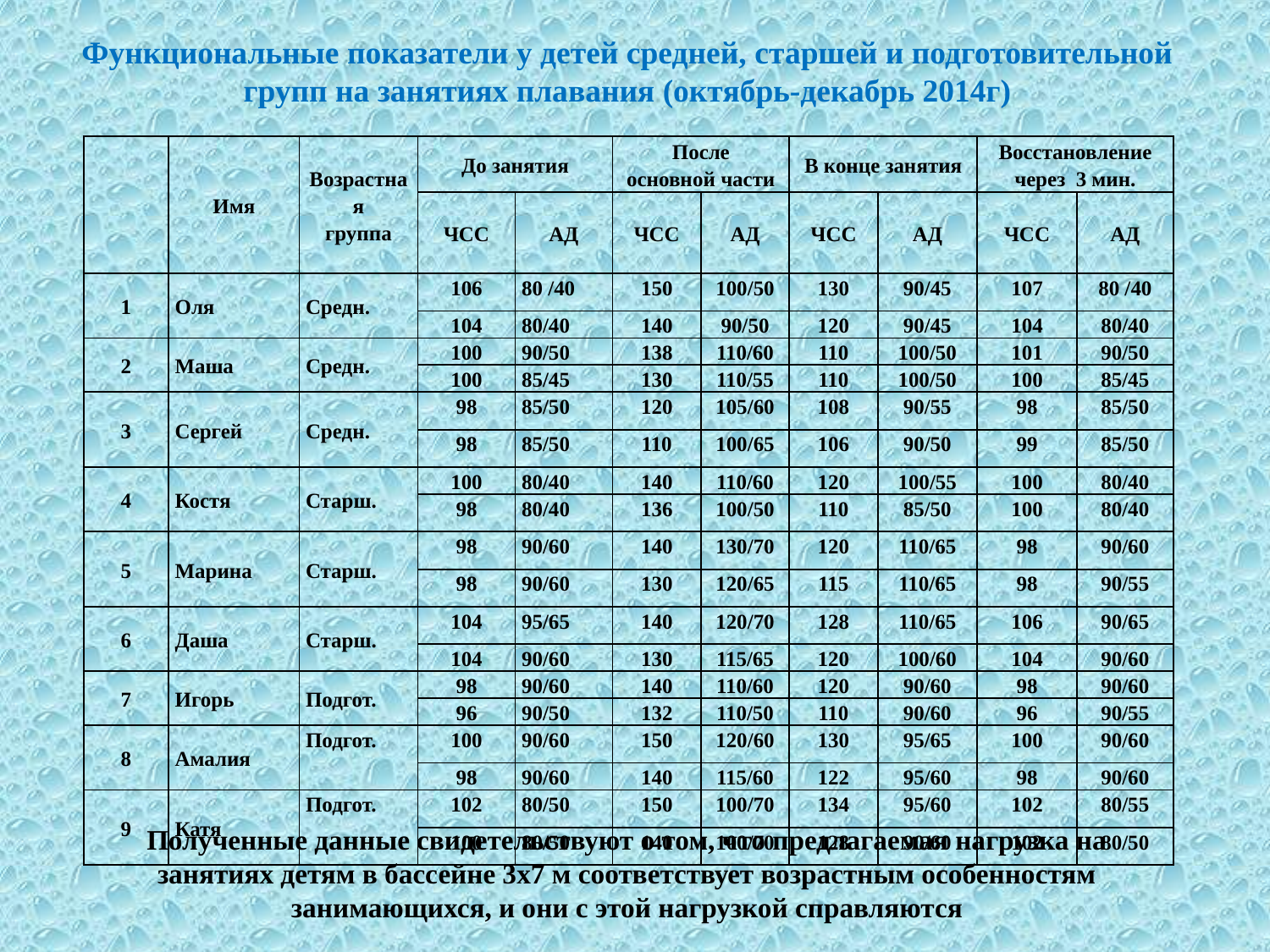

Функциональные показатели у детей средней, старшей и подготовительной групп на занятиях плавания (октябрь-декабрь 2014г)
|  | Имя | Возрастная группа | До занятия |  | После основной части |  | В конце занятия |  | Восстановление через 3 мин. |  |
| --- | --- | --- | --- | --- | --- | --- | --- | --- | --- | --- |
|  |  |  | ЧСС | АД | ЧСС | АД | ЧСС | АД | ЧСС | АД |
| 1 | Оля | Средн. | 106 | 80 /40 | 150 | 100/50 | 130 | 90/45 | 107 | 80 /40 |
|  |  |  | 104 | 80/40 | 140 | 90/50 | 120 | 90/45 | 104 | 80/40 |
| 2 | Маша | Средн. | 100 | 90/50 | 138 | 110/60 | 110 | 100/50 | 101 | 90/50 |
|  |  |  | 100 | 85/45 | 130 | 110/55 | 110 | 100/50 | 100 | 85/45 |
| 3 | Сергей | Средн. | 98 | 85/50 | 120 | 105/60 | 108 | 90/55 | 98 | 85/50 |
|  |  |  | 98 | 85/50 | 110 | 100/65 | 106 | 90/50 | 99 | 85/50 |
| 4 | Костя | Старш. | 100 | 80/40 | 140 | 110/60 | 120 | 100/55 | 100 | 80/40 |
|  |  |  | 98 | 80/40 | 136 | 100/50 | 110 | 85/50 | 100 | 80/40 |
| 5 | Марина | Старш. | 98 | 90/60 | 140 | 130/70 | 120 | 110/65 | 98 | 90/60 |
|  |  |  | 98 | 90/60 | 130 | 120/65 | 115 | 110/65 | 98 | 90/55 |
| 6 | Даша | Старш. | 104 | 95/65 | 140 | 120/70 | 128 | 110/65 | 106 | 90/65 |
|  |  |  | 104 | 90/60 | 130 | 115/65 | 120 | 100/60 | 104 | 90/60 |
| 7 | Игорь | Подгот. | 98 | 90/60 | 140 | 110/60 | 120 | 90/60 | 98 | 90/60 |
|  |  |  | 96 | 90/50 | 132 | 110/50 | 110 | 90/60 | 96 | 90/55 |
| 8 | Амалия | Подгот. | 100 | 90/60 | 150 | 120/60 | 130 | 95/65 | 100 | 90/60 |
|  |  |  | 98 | 90/60 | 140 | 115/60 | 122 | 95/60 | 98 | 90/60 |
| 9 | Катя | Подгот. | 102 | 80/50 | 150 | 100/70 | 134 | 95/60 | 102 | 80/55 |
|  |  |  | 100 | 80/50 | 140 | 100/70 | 128 | 90/60 | 102 | 80/50 |
Полученные данные свидетельствуют о том, что предлагаемая нагрузка на занятиях детям в бассейне 3х7 м соответствует возрастным особенностям занимающихся, и они с этой нагрузкой справляются